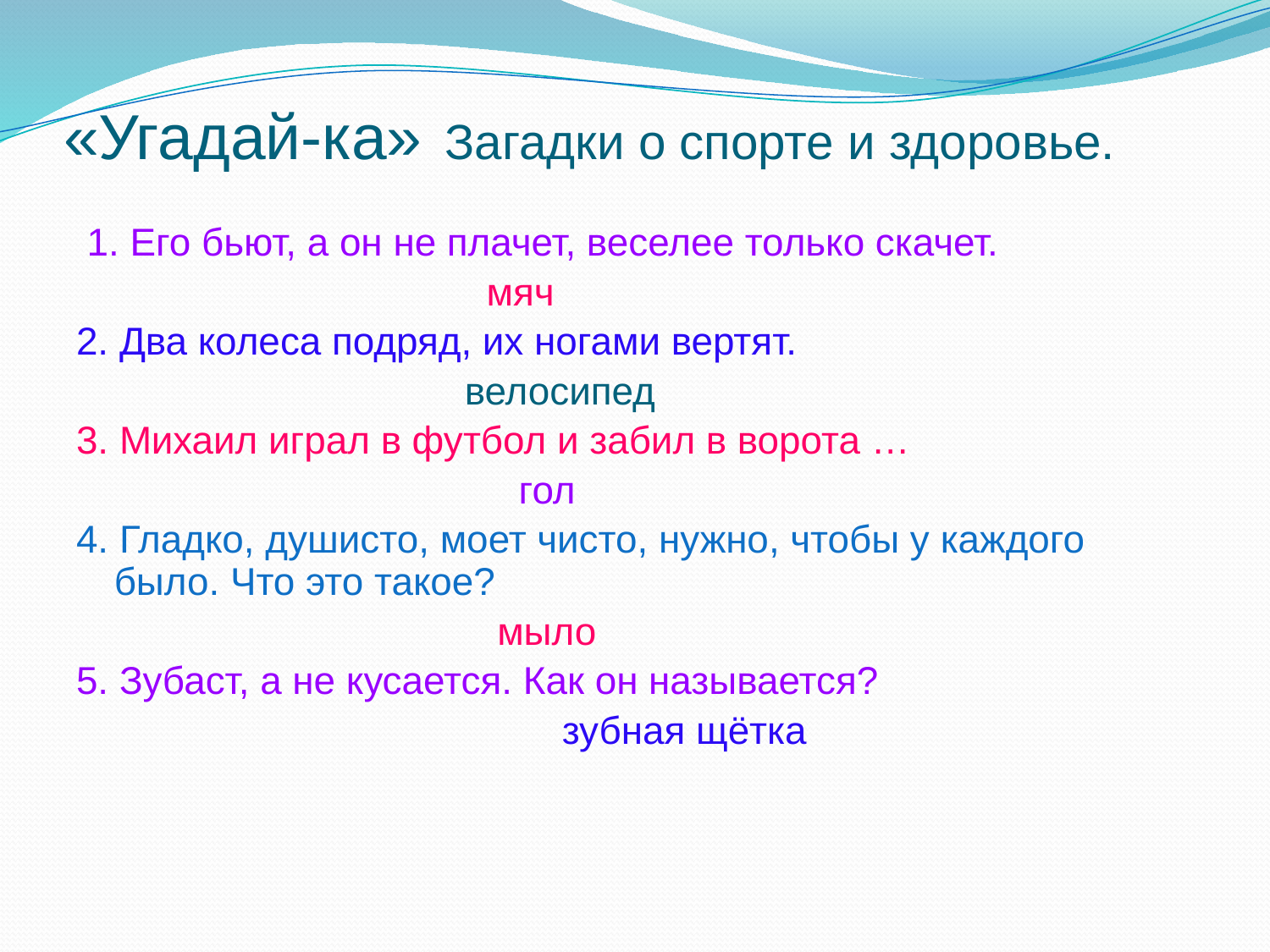

# «Угадай-ка» Загадки о спорте и здоровье.
 1. Его бьют, а он не плачет, веселее только скачет.
                                      мяч
2. Два колеса подряд, их ногами вертят.
                                    велосипед
3. Михаил играл в футбол и забил в ворота …
                                         гол
4. Гладко, душисто, моет чисто, нужно, чтобы у каждого было. Что это такое?
                                       мыло
5. Зубаст, а не кусается. Как он называется?
                                             зубная щётка